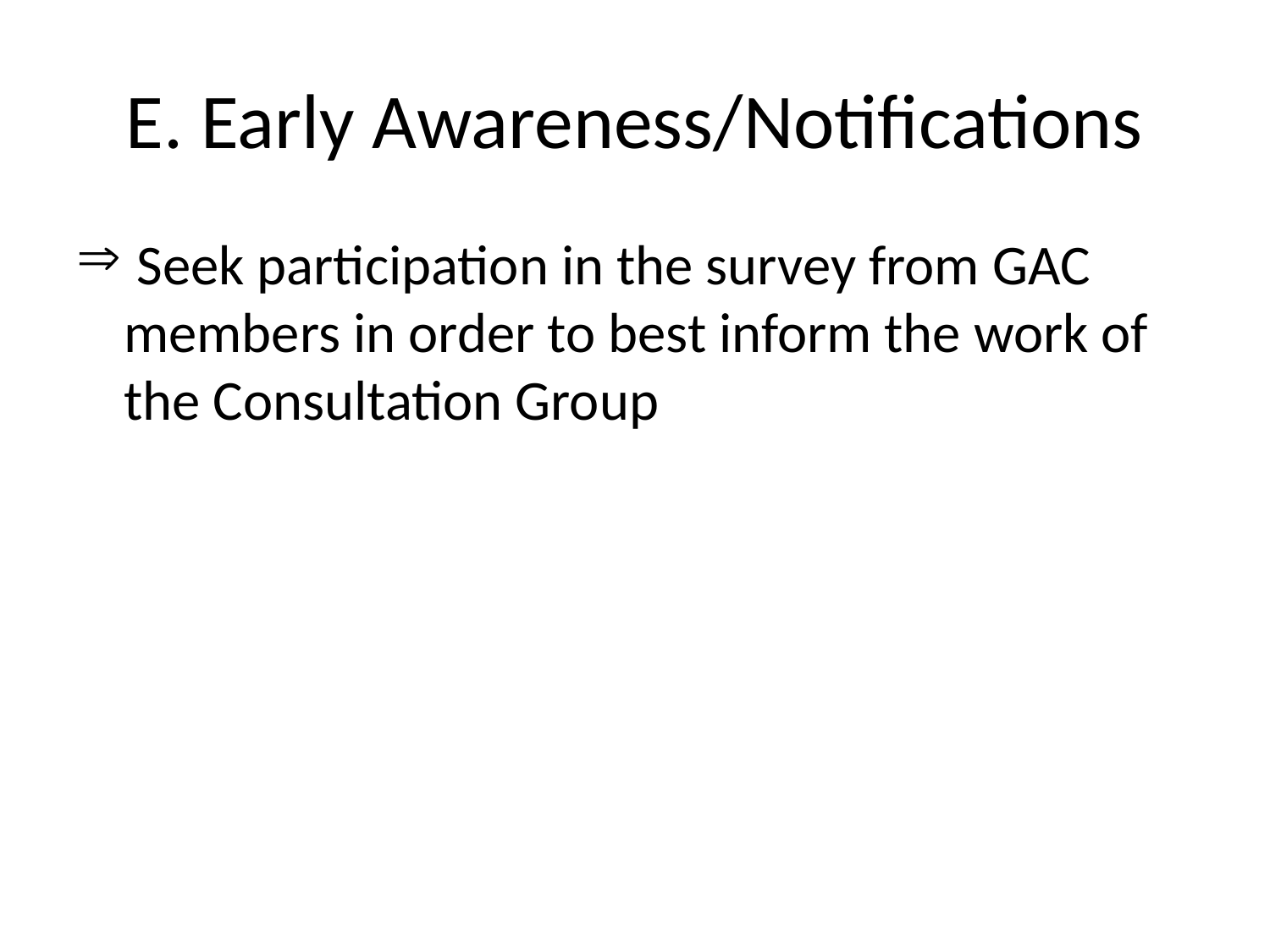

# E. Early Awareness/Notifications
 Seek participation in the survey from GAC members in order to best inform the work of the Consultation Group